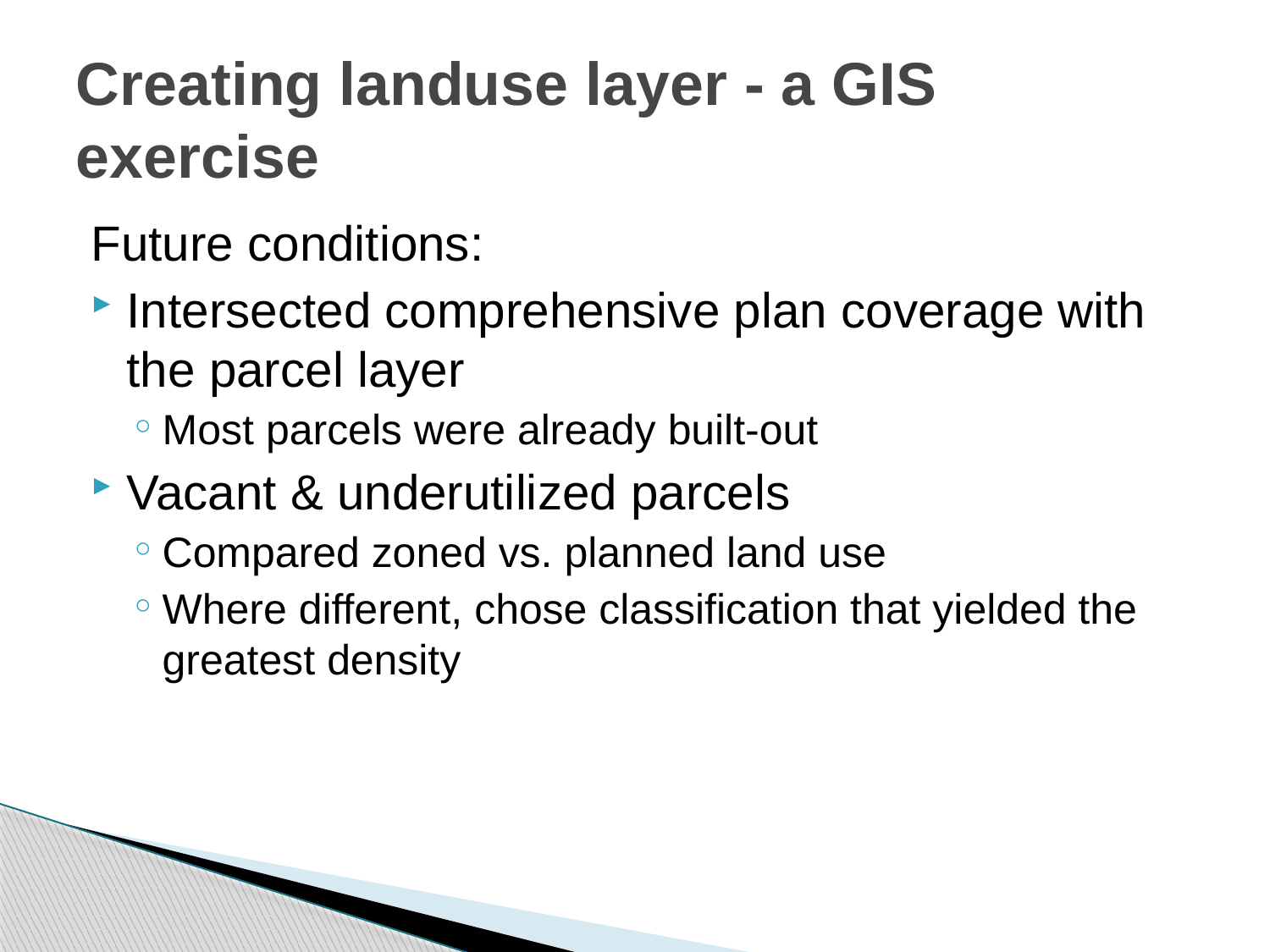

# Creating landuse layer - a GIS exercise
Future conditions:
Intersected comprehensive plan coverage with the parcel layer
Most parcels were already built-out
Vacant & underutilized parcels
Compared zoned vs. planned land use
Where different, chose classification that yielded the greatest density